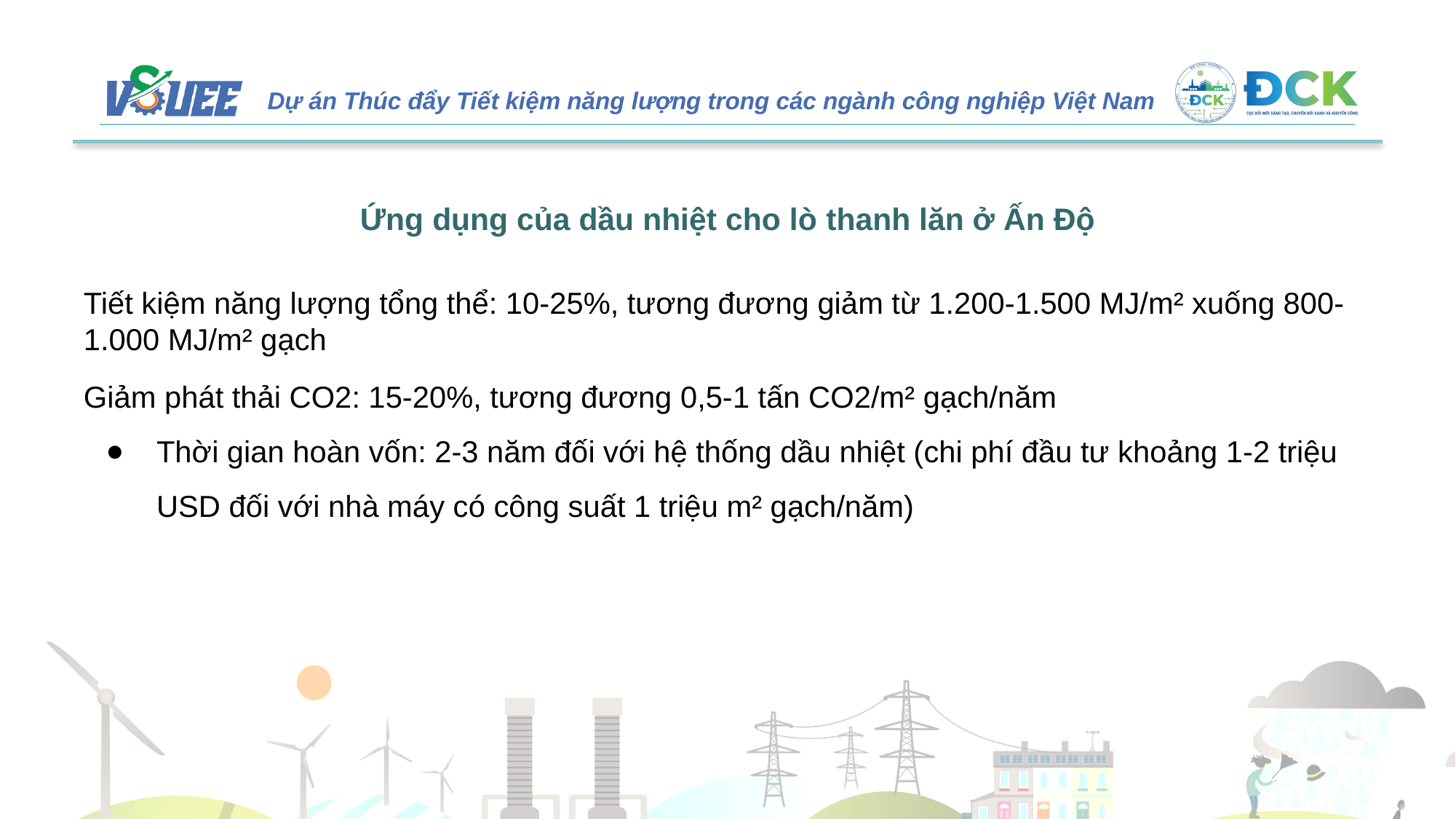

# Ứng dụng của dầu nhiệt cho lò thanh lăn ở Ấn Độ
Tiết kiệm năng lượng tổng thể: 10-25%, tương đương giảm từ 1.200-1.500 MJ/m² xuống 800-1.000 MJ/m² gạch
Giảm phát thải CO2: 15-20%, tương đương 0,5-1 tấn CO2/m² gạch/năm
Thời gian hoàn vốn: 2-3 năm đối với hệ thống dầu nhiệt (chi phí đầu tư khoảng 1-2 triệu USD đối với nhà máy có công suất 1 triệu m² gạch/năm)